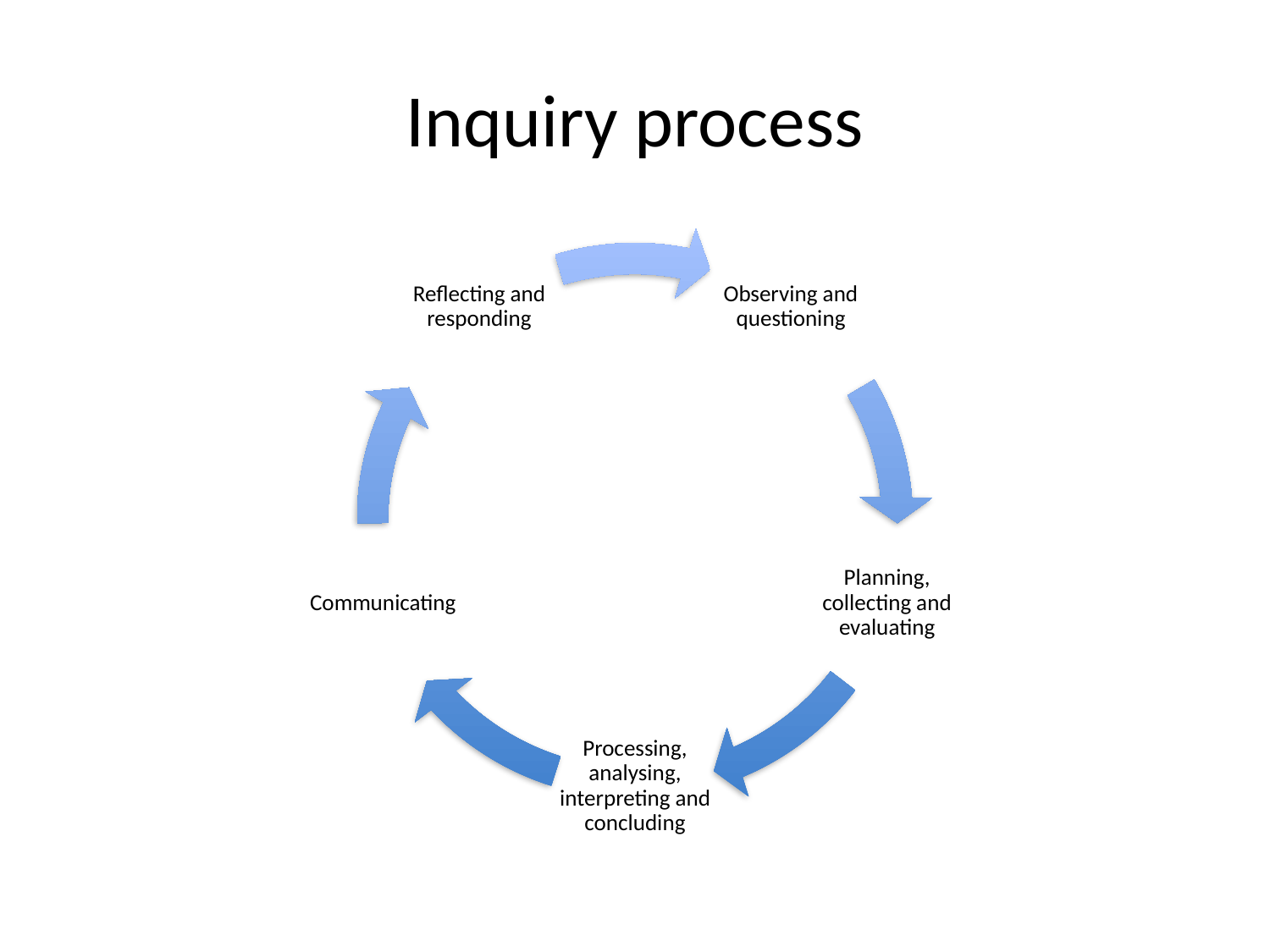

# Inquiry process
Observing and questioning
Planning, collecting and evaluating
Processing, analysing, interpreting and concluding
Communicating
Reflecting and responding